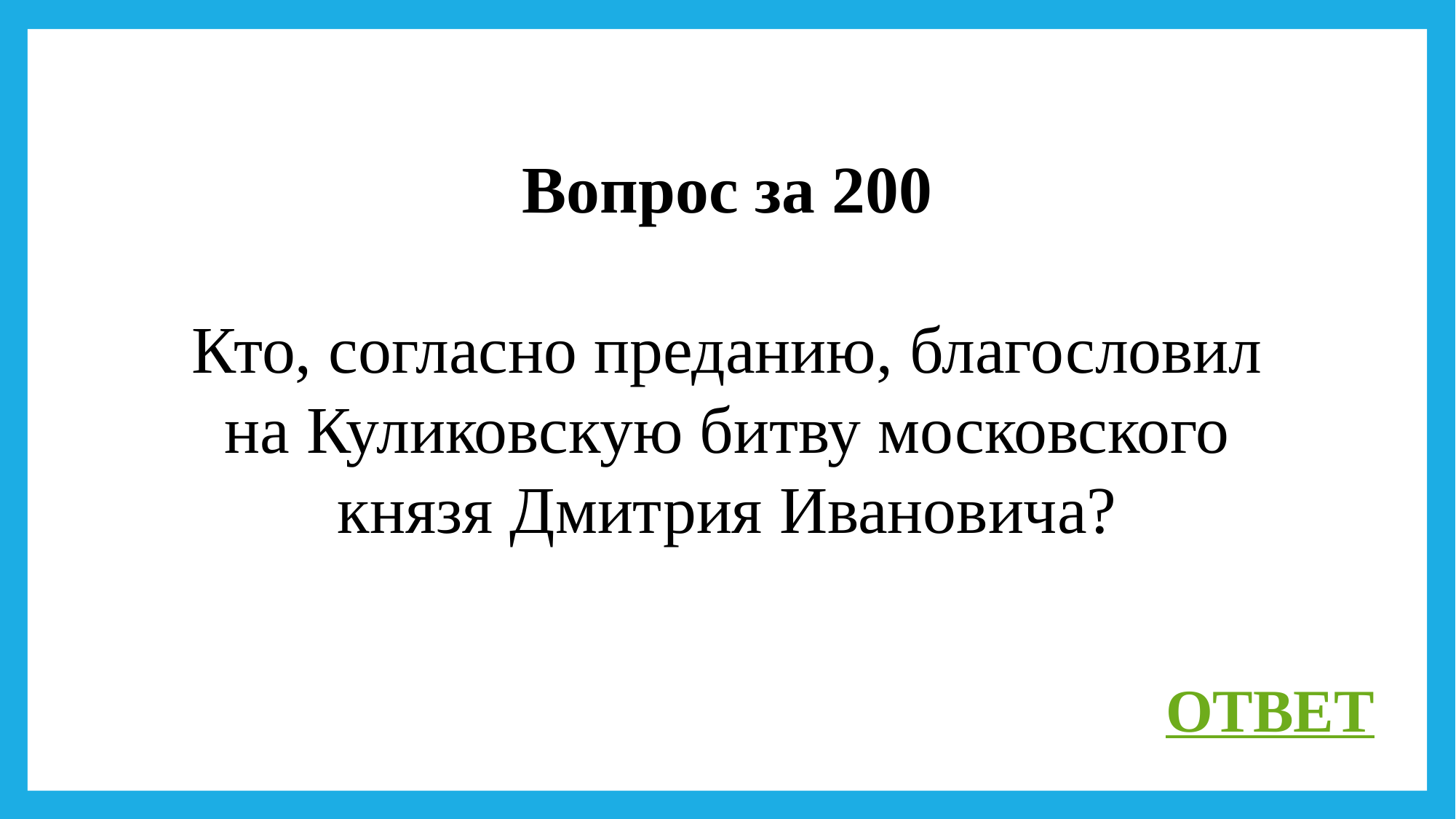

Вопрос за 200

Кто, согласно преданию, благословил на Куликовскую битву московского князя Дмитрия Ивановича?
ОТВЕТ